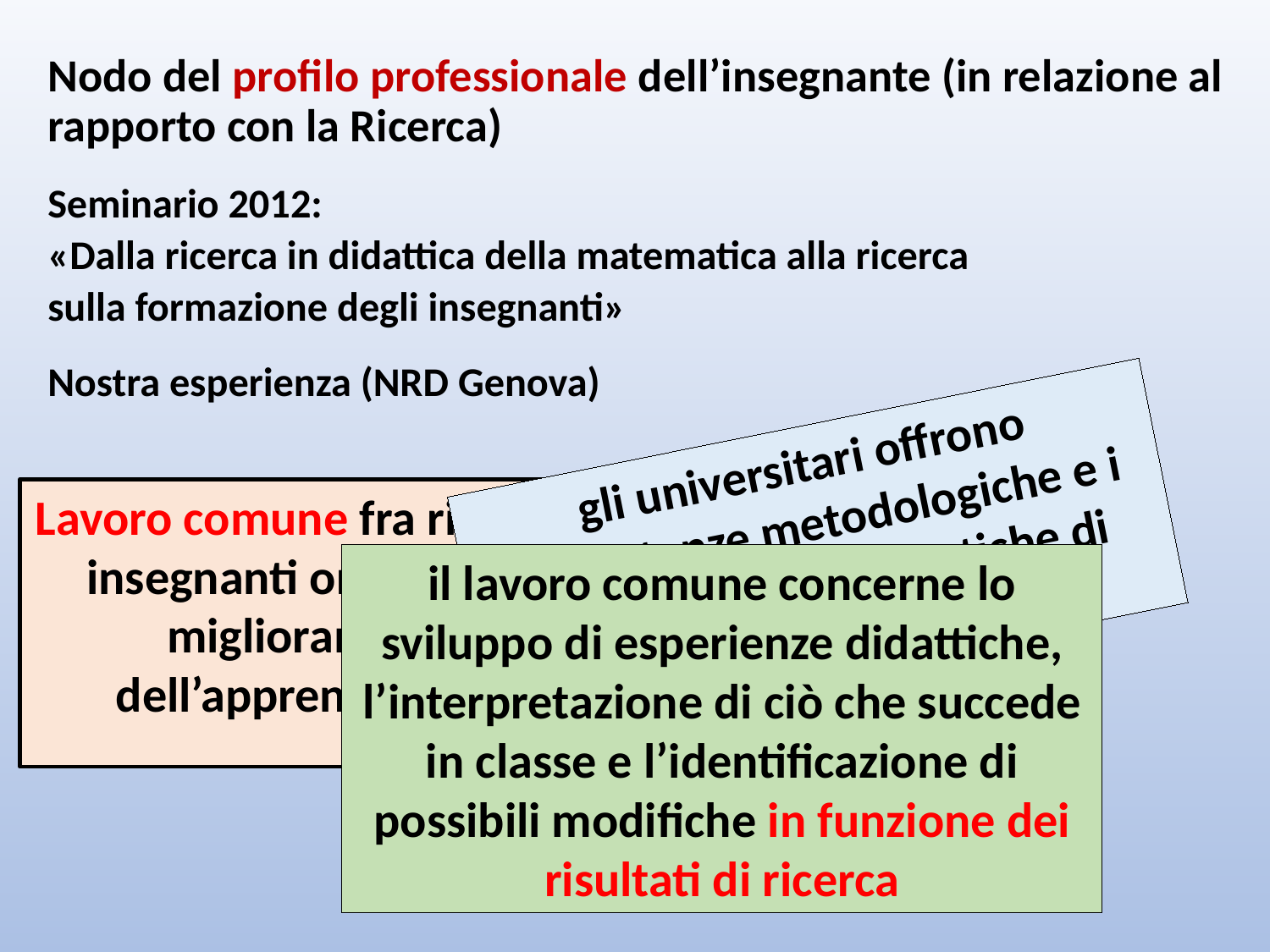

Nodo del profilo professionale dell’insegnante (in relazione al rapporto con la Ricerca)

Seminario 2012:
«Dalla ricerca in didattica della matematica alla ricerca
sulla formazione degli insegnanti»

Nostra esperienza (NRD Genova)

gli universitari offrono competenze metodologiche e i legami con problematiche di ricerca più vaste
Lavoro comune fra ricerca e insegnanti orientato al miglioramento dell’apprendimento

il lavoro comune concerne lo sviluppo di esperienze didattiche, l’interpretazione di ciò che succede in classe e l’identificazione di possibili modifiche in funzione dei risultati di ricerca